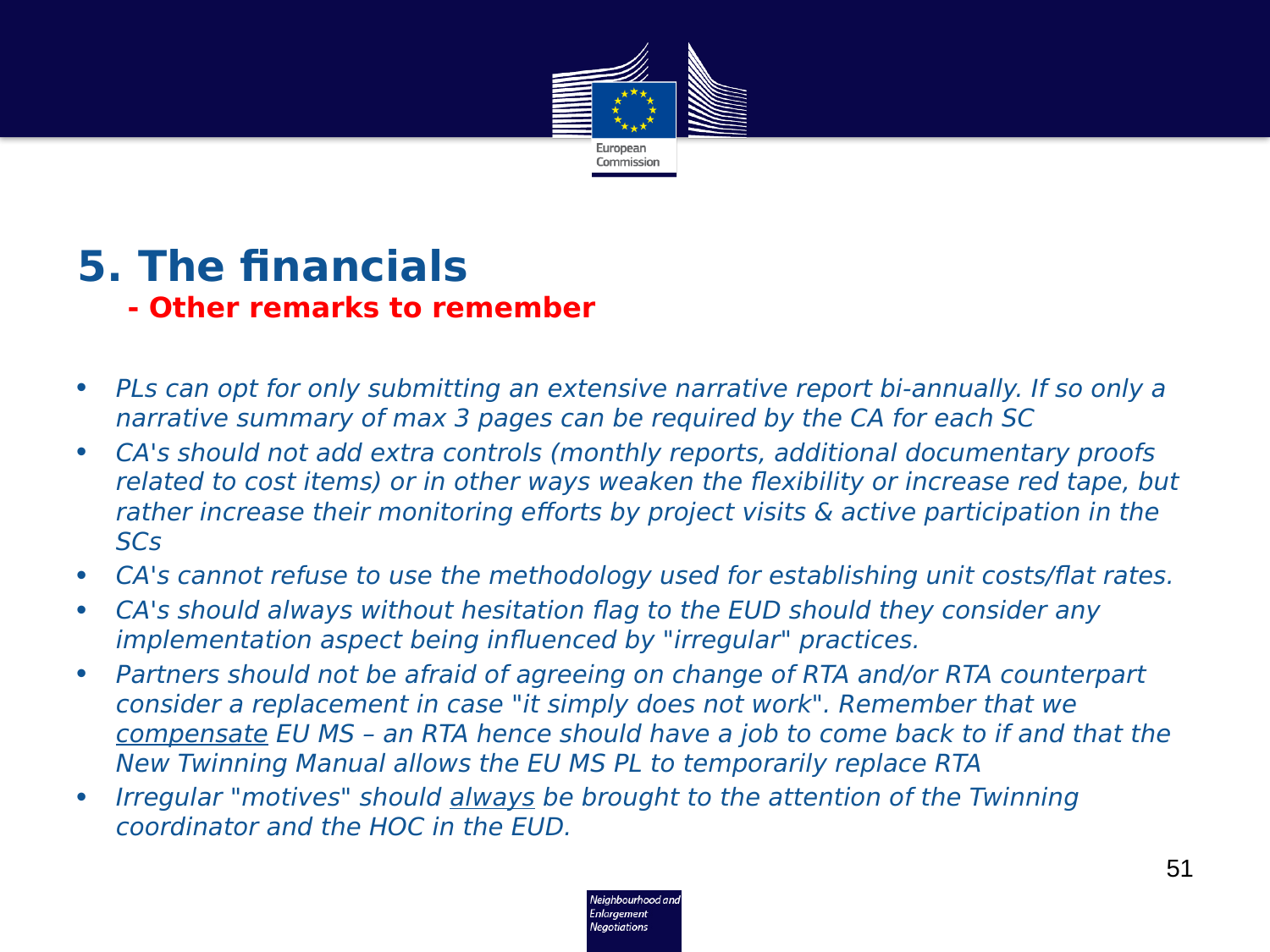

# 5. The financials - Other remarks to remember
PLs can opt for only submitting an extensive narrative report bi-annually. If so only a narrative summary of max 3 pages can be required by the CA for each SC
CA's should not add extra controls (monthly reports, additional documentary proofs related to cost items) or in other ways weaken the flexibility or increase red tape, but rather increase their monitoring efforts by project visits & active participation in the SCs
CA's cannot refuse to use the methodology used for establishing unit costs/flat rates.
CA's should always without hesitation flag to the EUD should they consider any implementation aspect being influenced by "irregular" practices.
Partners should not be afraid of agreeing on change of RTA and/or RTA counterpart consider a replacement in case "it simply does not work". Remember that we compensate EU MS – an RTA hence should have a job to come back to if and that the New Twinning Manual allows the EU MS PL to temporarily replace RTA
Irregular "motives" should always be brought to the attention of the Twinning coordinator and the HOC in the EUD.

51